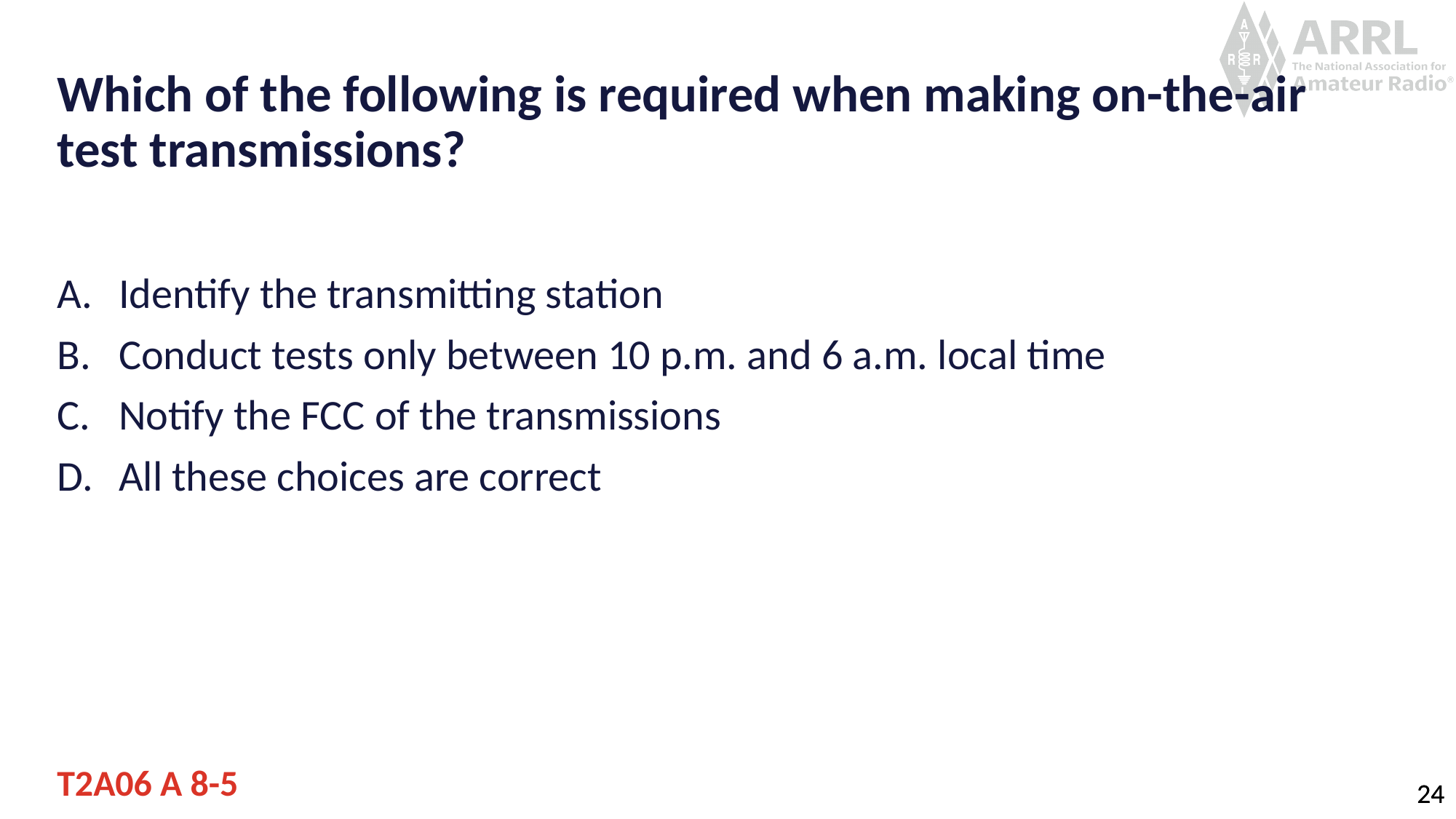

# Which of the following is required when making on-the-air test transmissions?
Identify the transmitting station
Conduct tests only between 10 p.m. and 6 a.m. local time
Notify the FCC of the transmissions
All these choices are correct
T2A06 A 8-5